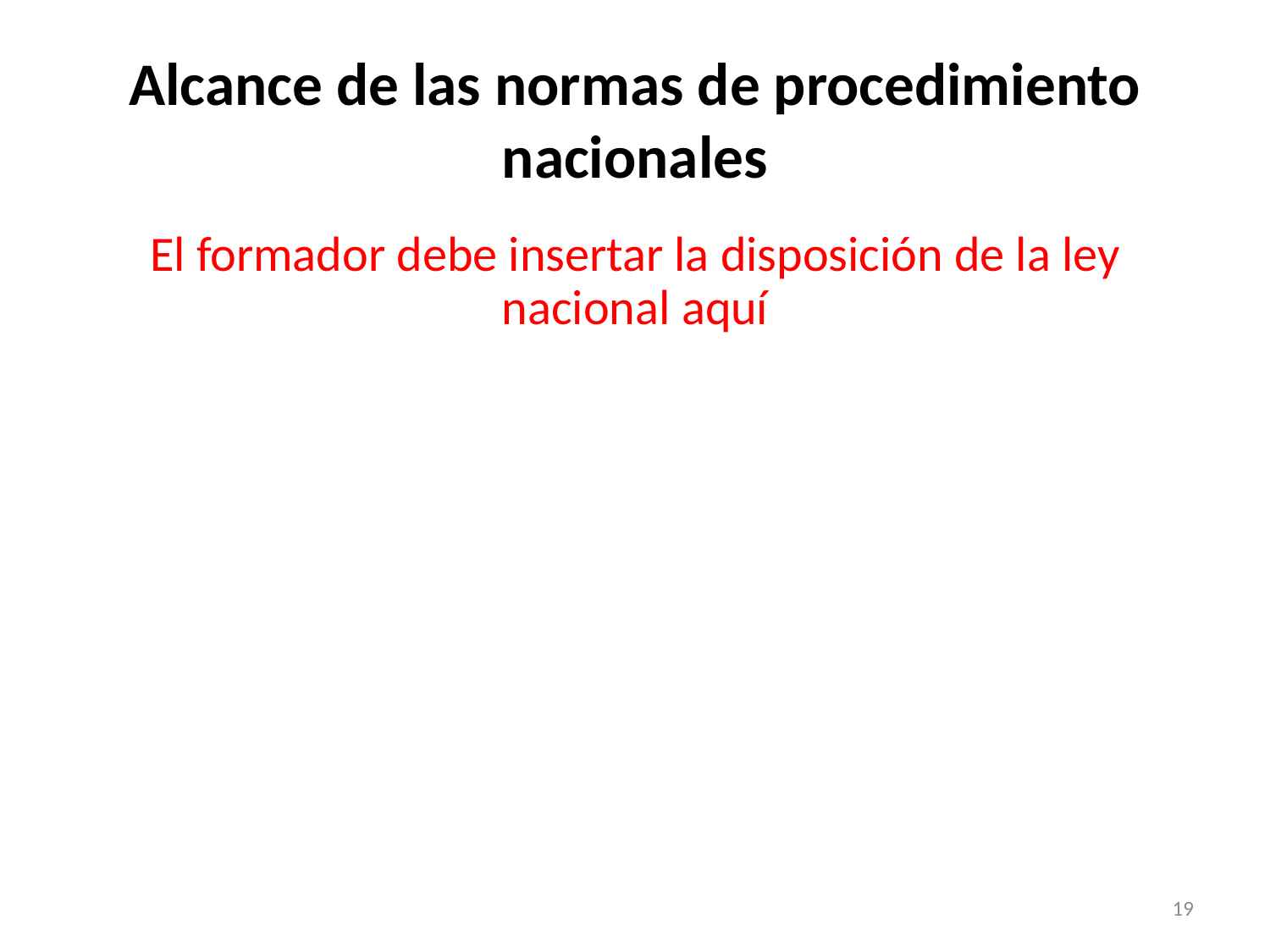

# Alcance de las normas de procedimiento nacionales
El formador debe insertar la disposición de la ley nacional aquí
19